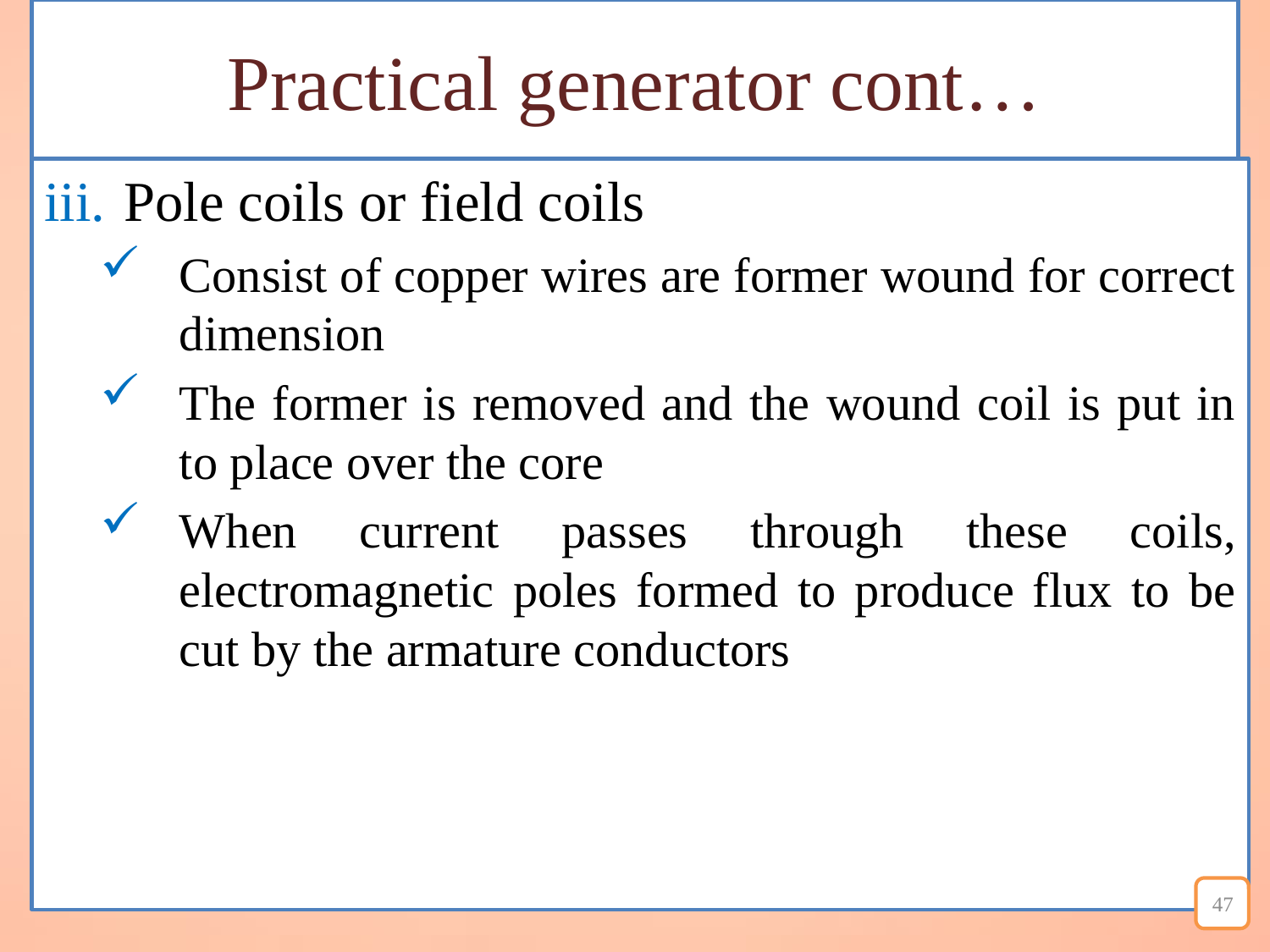

# Practical generator cont…
Pole coils or field coils
Consist of copper wires are former wound for correct dimension
The former is removed and the wound coil is put in to place over the core
When current passes through these coils, electromagnetic poles formed to produce flux to be cut by the armature conductors

47